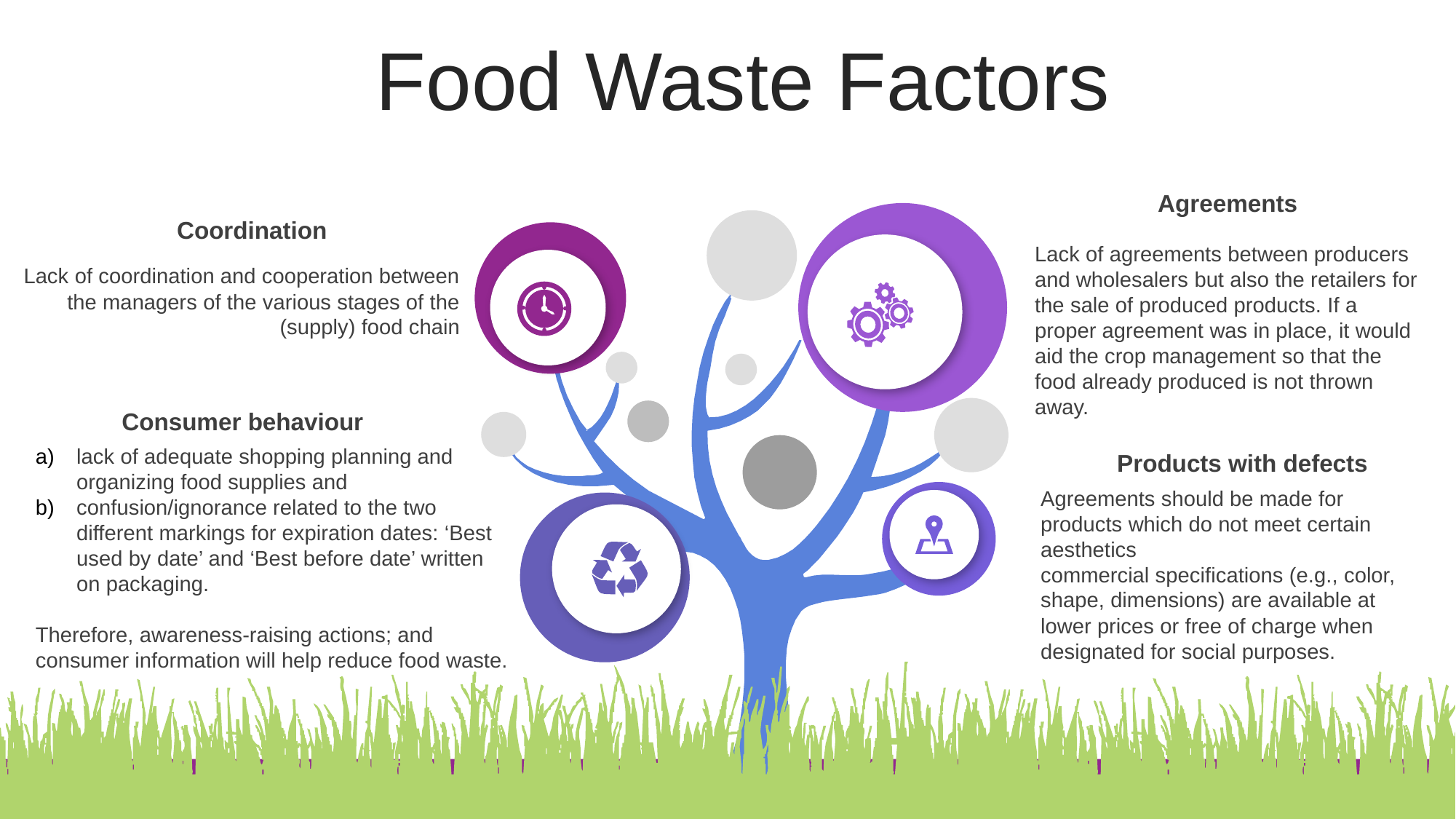

Food Waste Factors
Agreements
Lack of agreements between producers and wholesalers but also the retailers for the sale of produced products. If a proper agreement was in place, it would aid the crop management so that the food already produced is not thrown away.

Coordination
Lack of coordination and cooperation between the managers of the various stages of the (supply) food chain

Consumer behaviour
lack of adequate shopping planning and organizing food supplies and
confusion/ignorance related to the two different markings for expiration dates: ‘Best used by date’ and ‘Best before date’ written on packaging.

Therefore, awareness-raising actions; and
consumer information will help reduce food waste.

Products with defects
Agreements should be made for products which do not meet certain aesthetics
commercial specifications (e.g., color, shape, dimensions) are available at lower prices or free of charge when designated for social purposes.